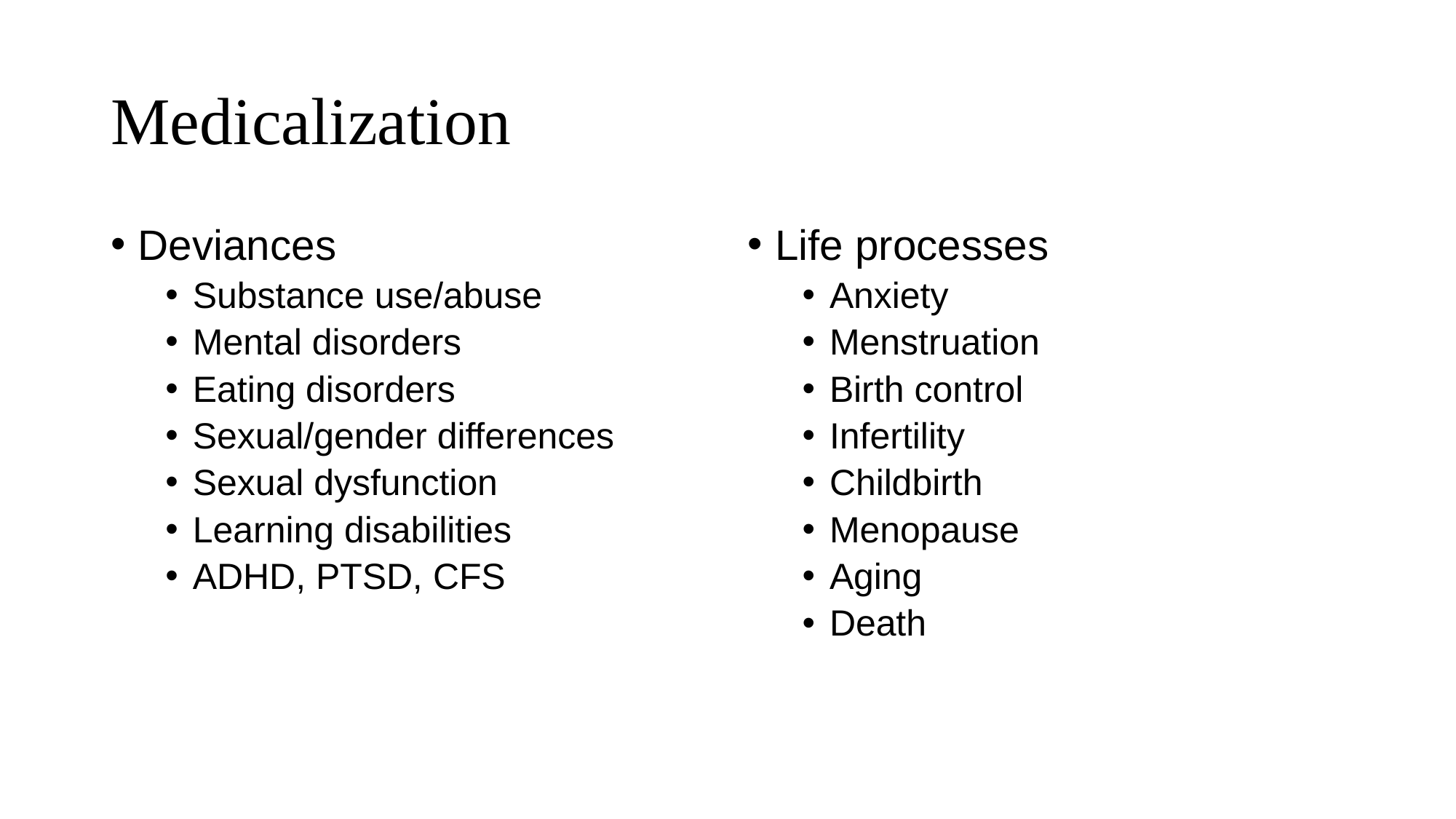

# Medicalization
Deviances
Substance use/abuse
Mental disorders
Eating disorders
Sexual/gender differences
Sexual dysfunction
Learning disabilities
ADHD, PTSD, CFS

Life processes
Anxiety
Menstruation
Birth control
Infertility
Childbirth
Menopause
Aging
Death